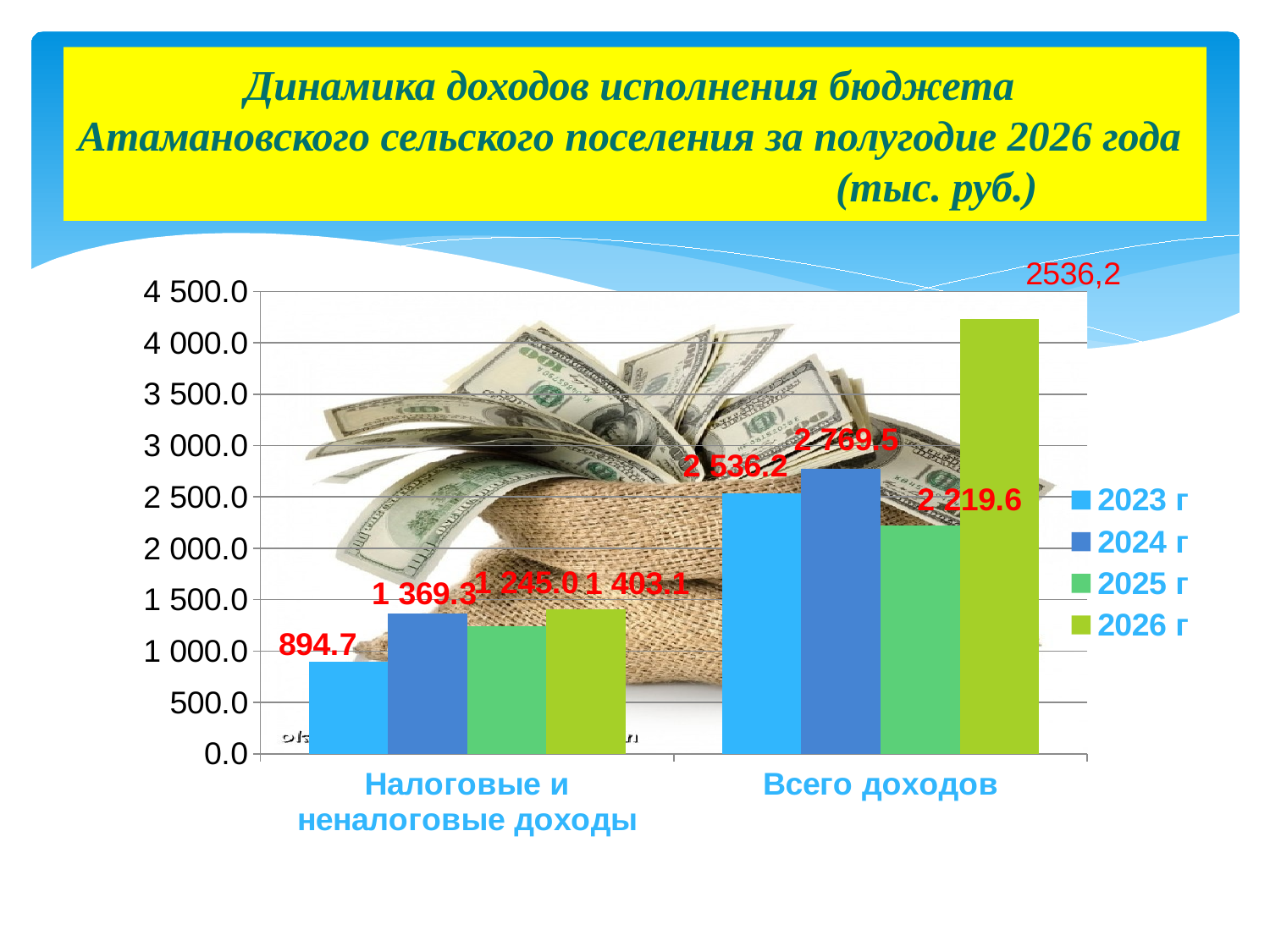

# Динамика доходов исполнения бюджета Атамановского сельского поселения за полугодие 2026 года (тыс. руб.)

### Chart

| Category | 2023 г | 2024 г | 2025 г | 2026 г |
|---|---|---|---|---|
| Налоговые и неналоговые доходы | 894.7 | 1369.3 | 1245.0 | 1403.05 |
| Всего доходов | 2536.2 | 2769.5 | 2219.6 | 4230.4 |